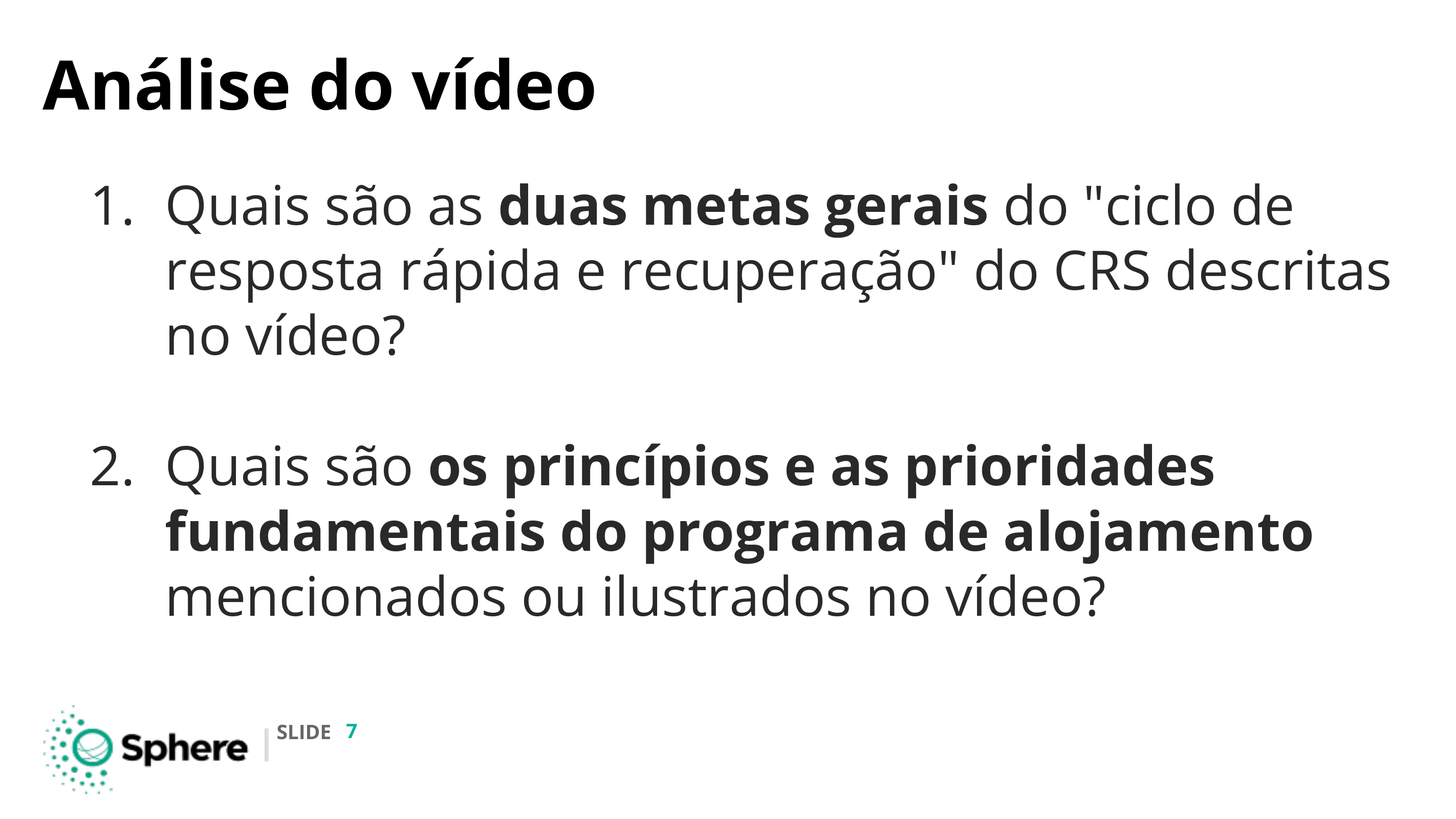

# Análise do vídeo
Quais são as duas metas gerais do "ciclo de resposta rápida e recuperação" do CRS descritas no vídeo?

Quais são os princípios e as prioridades fundamentais do programa de alojamento mencionados ou ilustrados no vídeo?
7